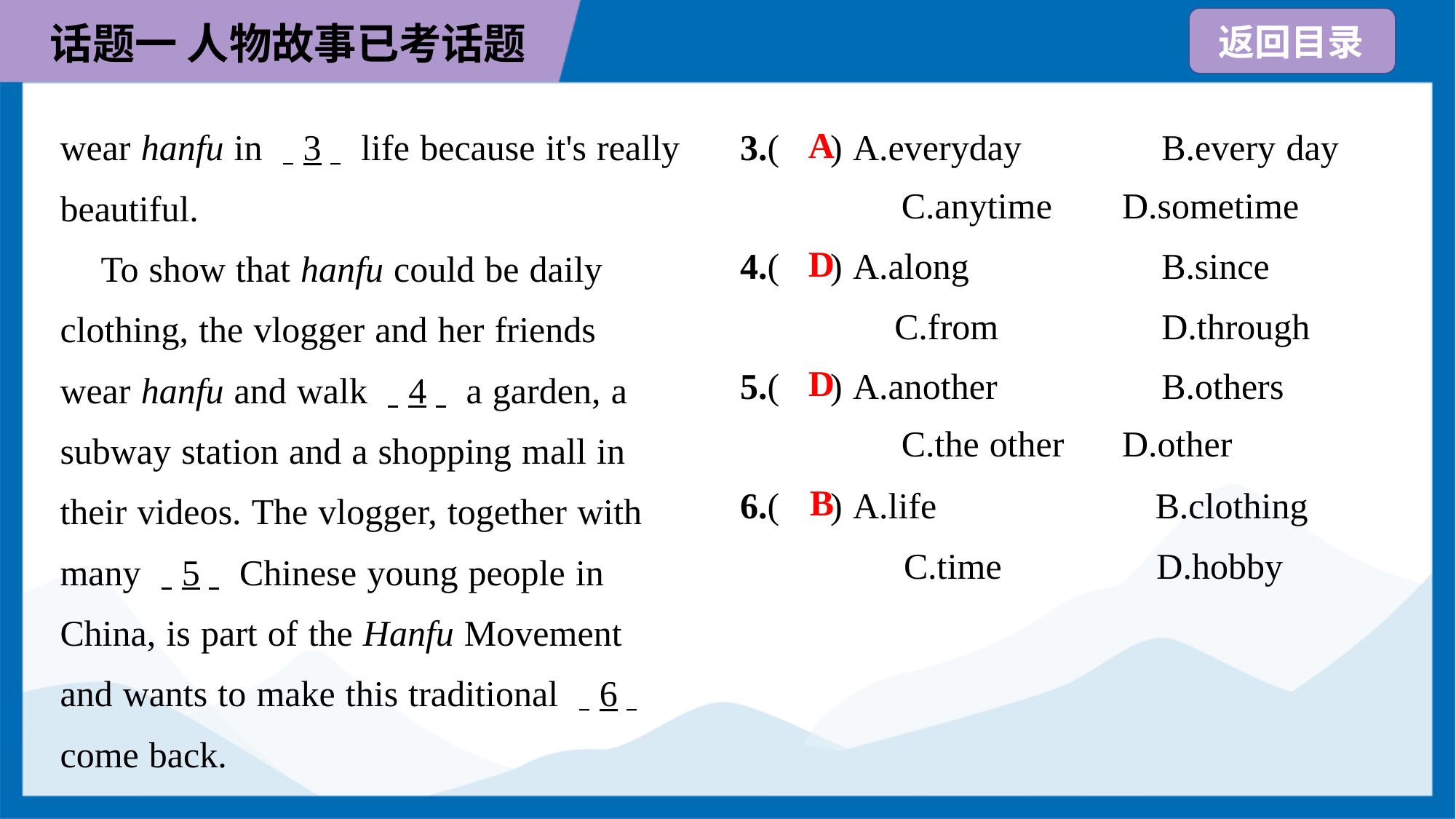

3.(     ) A.everyday	B.every day
C.anytime	D.sometime
wear hanfu in . .3. . life because it's really
beautiful.
    To show that hanfu could be daily
clothing, the vlogger and her friends
wear hanfu and walk . .4. . a garden, a
subway station and a shopping mall in
their videos. The vlogger, together with
many . .5. . Chinese young people in
China, is part of the Hanfu Movement
and wants to make this traditional . .6. .
come back.

A
4.(     ) A.along	             B.since
                 C.from	             D.through
D
5.(     ) A.another	B.others
C.the other	D.other
D
6.(     ) A.life	                B.clothing
                  C.time                 D.hobby
B